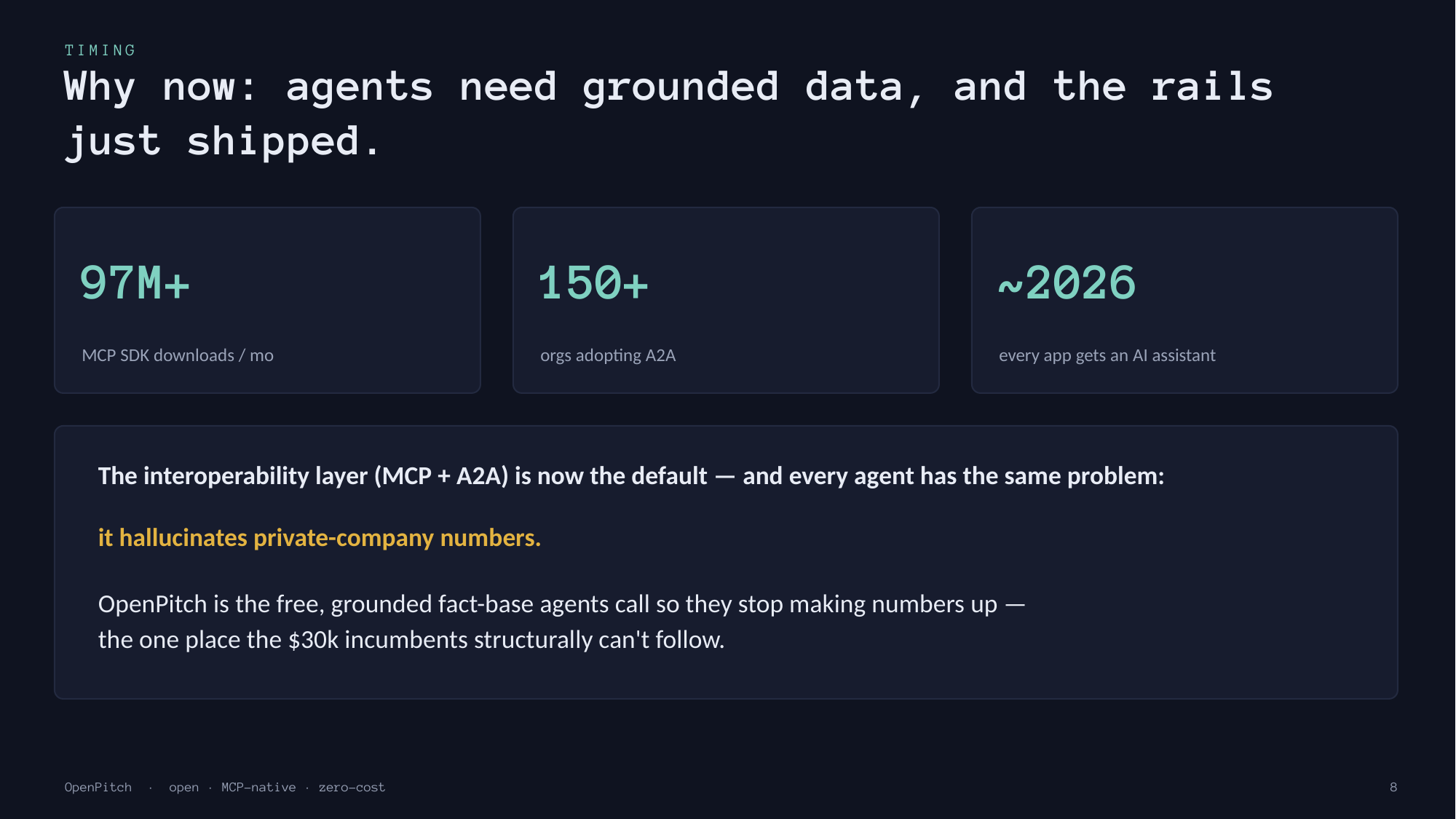

TIMING
Why now: agents need grounded data, and the rails just shipped.

97M+
150+
~2026
MCP SDK downloads / mo
orgs adopting A2A
every app gets an AI assistant

The interoperability layer (MCP + A2A) is now the default — and every agent has the same problem:

it hallucinates private-company numbers.

OpenPitch is the free, grounded fact-base agents call so they stop making numbers up —
the one place the $30k incumbents structurally can't follow.
OpenPitch  ·  open · MCP-native · zero-cost
8